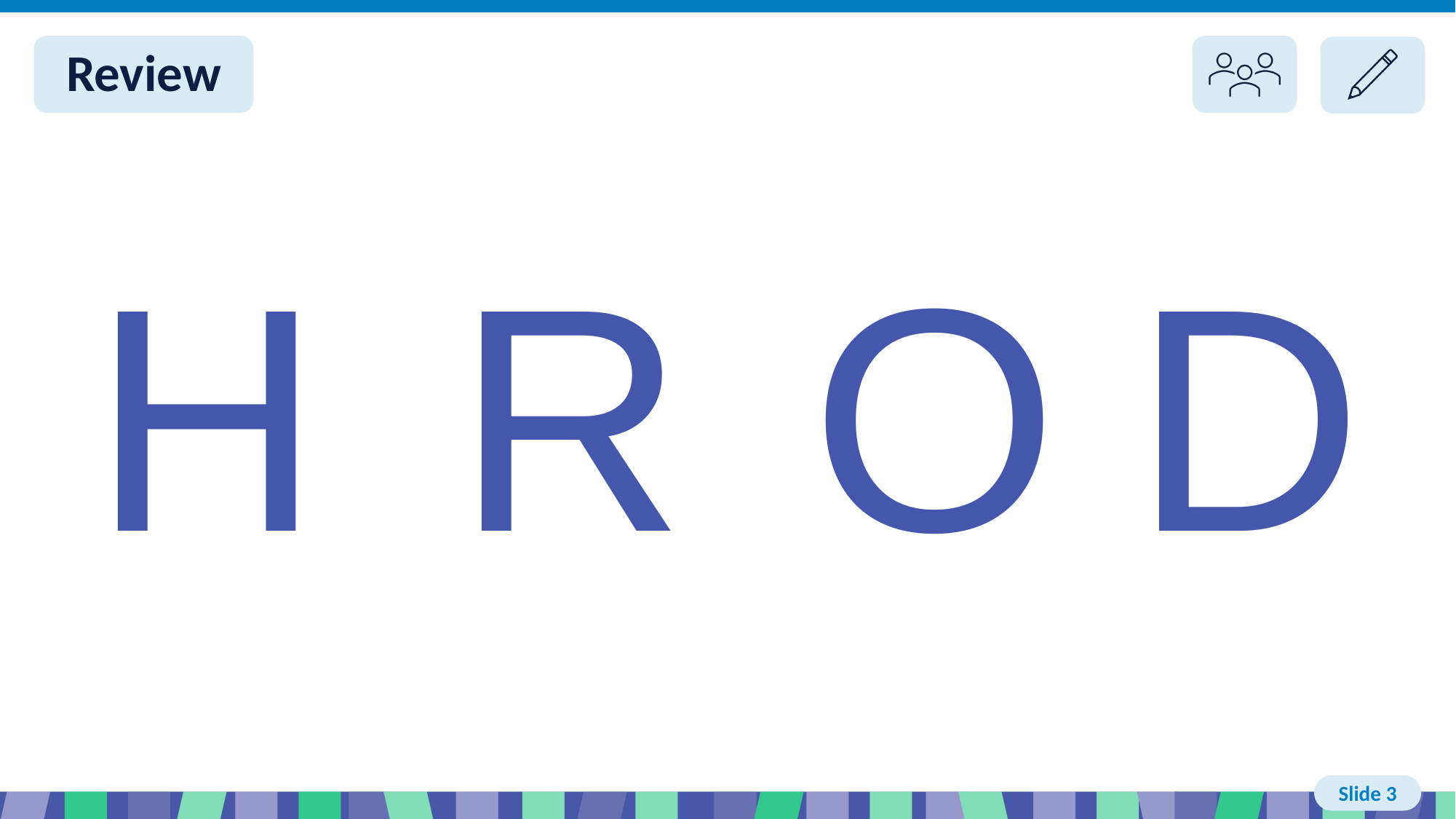

# Slide 3 Review
R
D
H
O